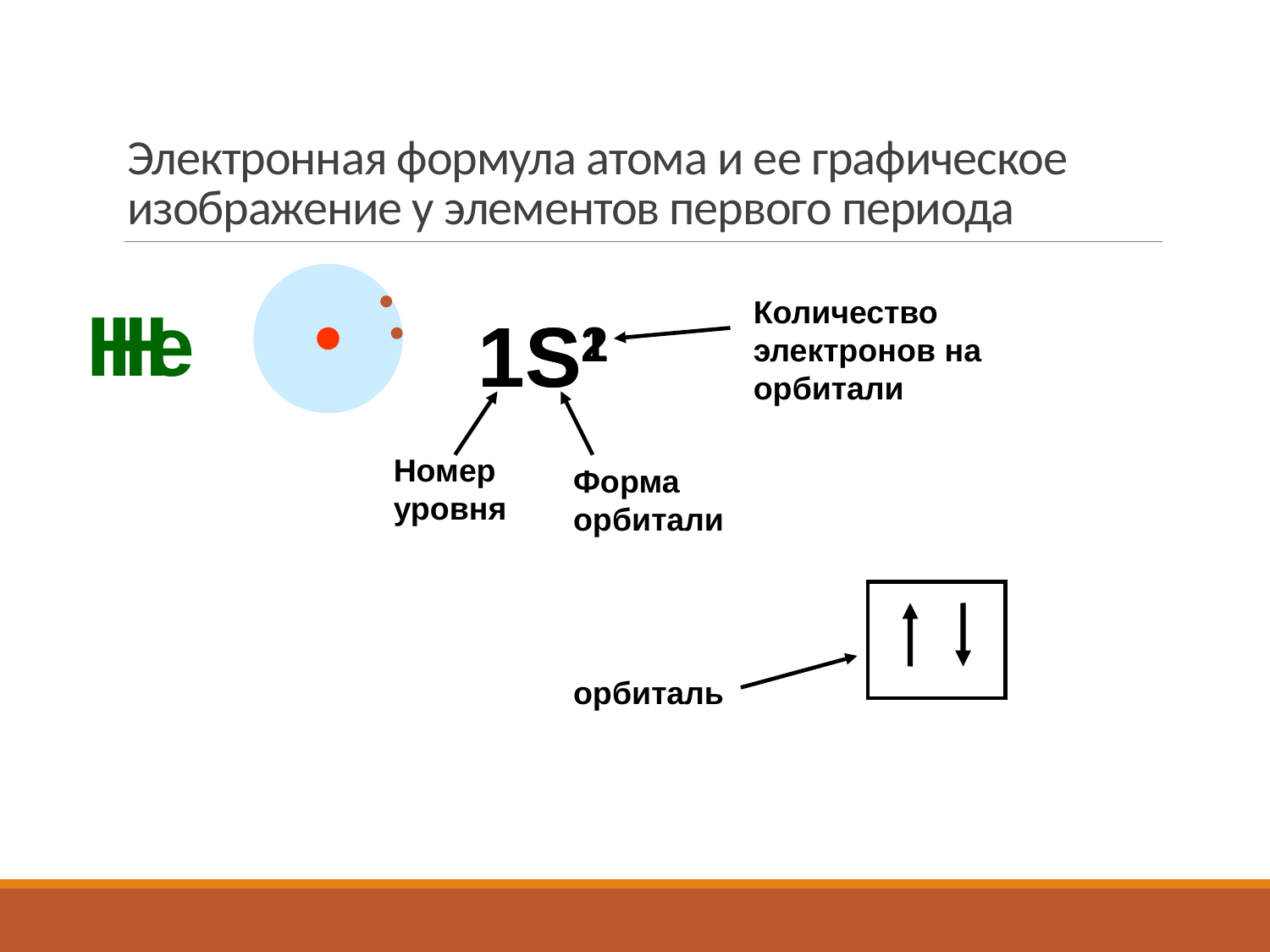

# Электронная формула атома и ее графическое изображение у элементов первого периода

Не
Н
Количество электронов на орбитали

1S1
1S2

Номер уровня
Форма орбитали

орбиталь